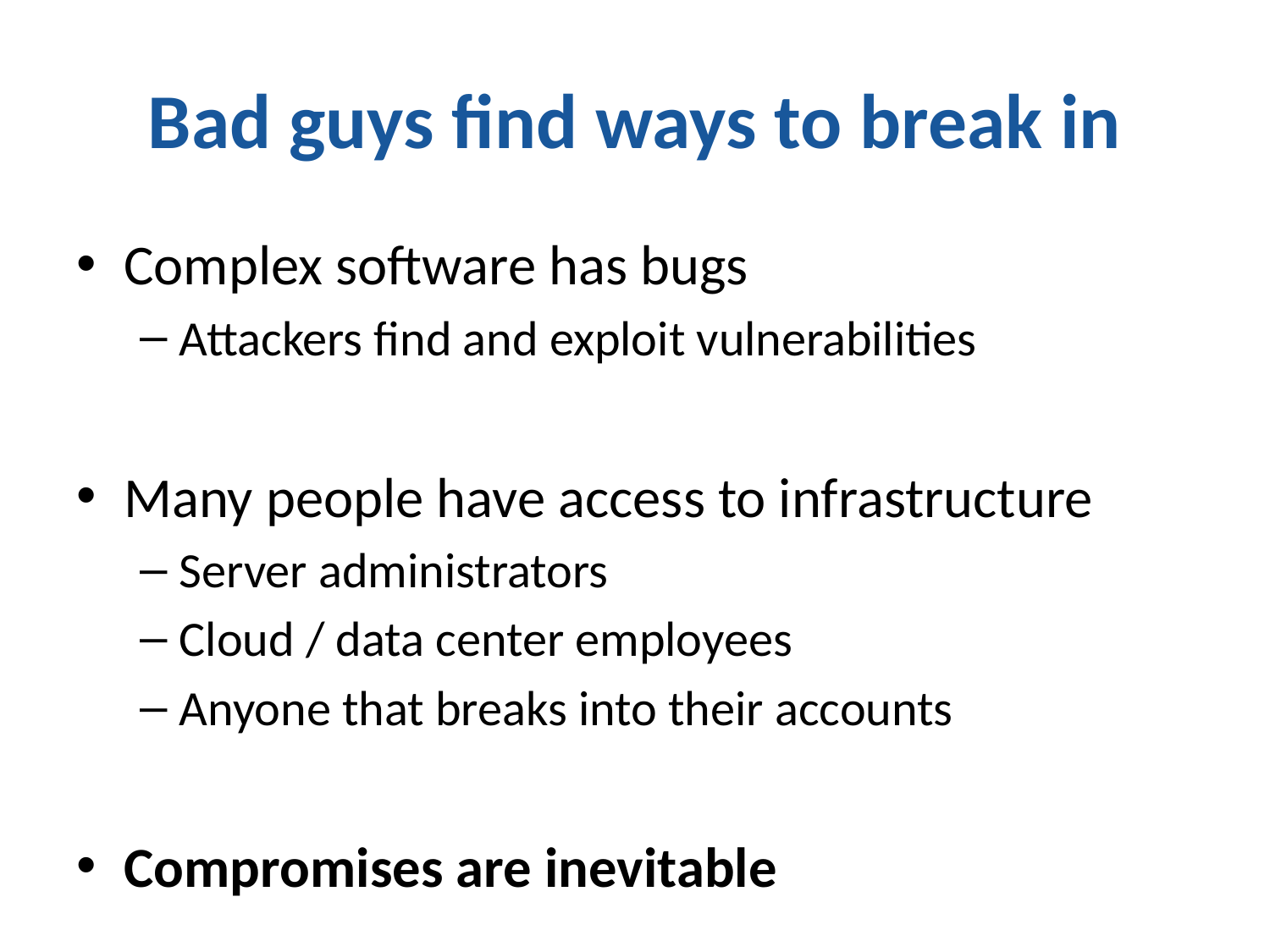

# Bad guys find ways to break in
Complex software has bugs
Attackers find and exploit vulnerabilities

Many people have access to infrastructure
Server administrators
Cloud / data center employees
Anyone that breaks into their accounts

Compromises are inevitable